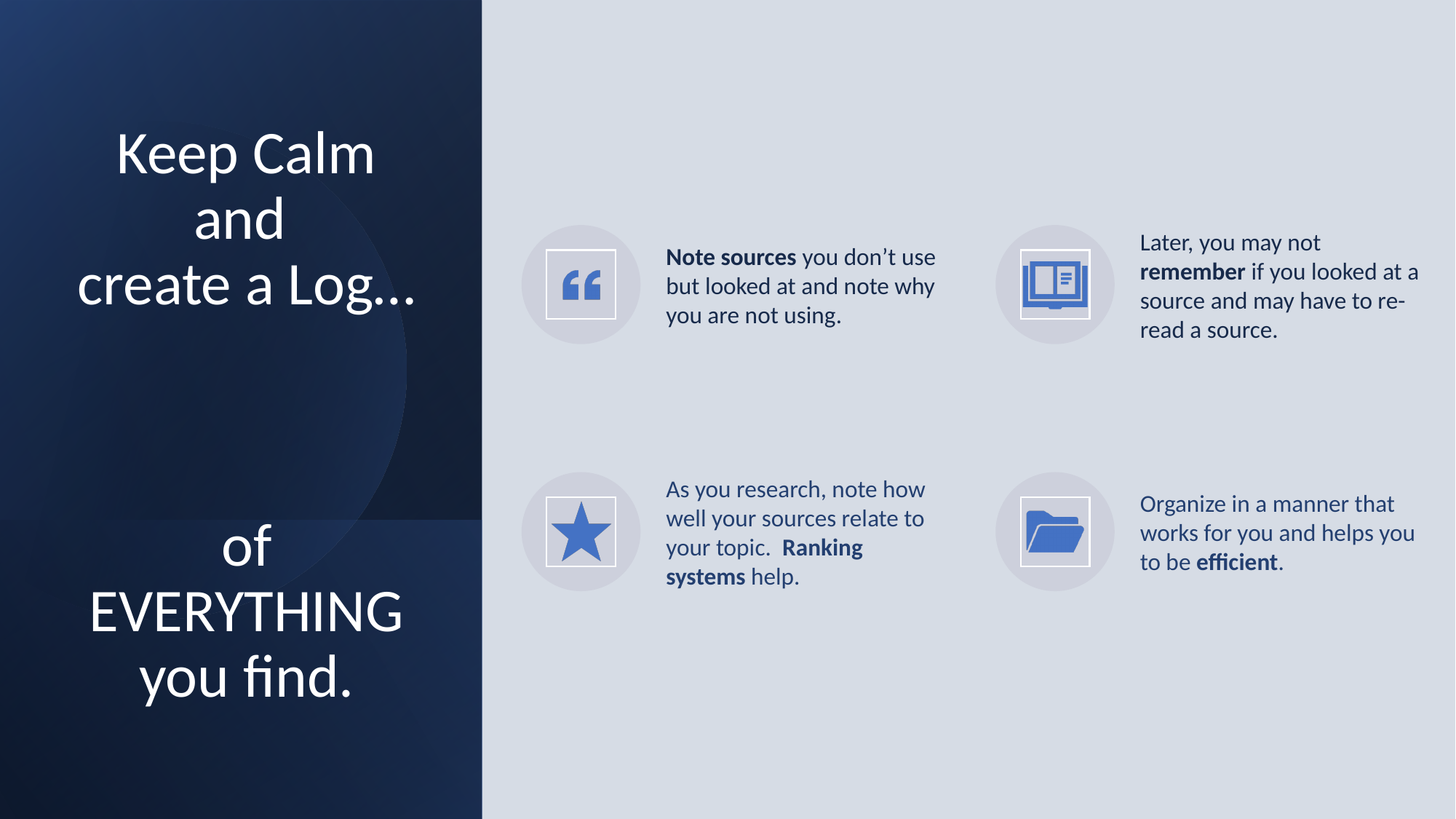

Note sources you don’t use but looked at and note why you are not using.
Later, you may not remember if you looked at a source and may have to re-read a source.
As you research, note how well your sources relate to your topic.  Ranking systems help.
Organize in a manner that works for you and helps you to be efficient.
# Keep Calm and create a Log… of EVERYTHING you find.